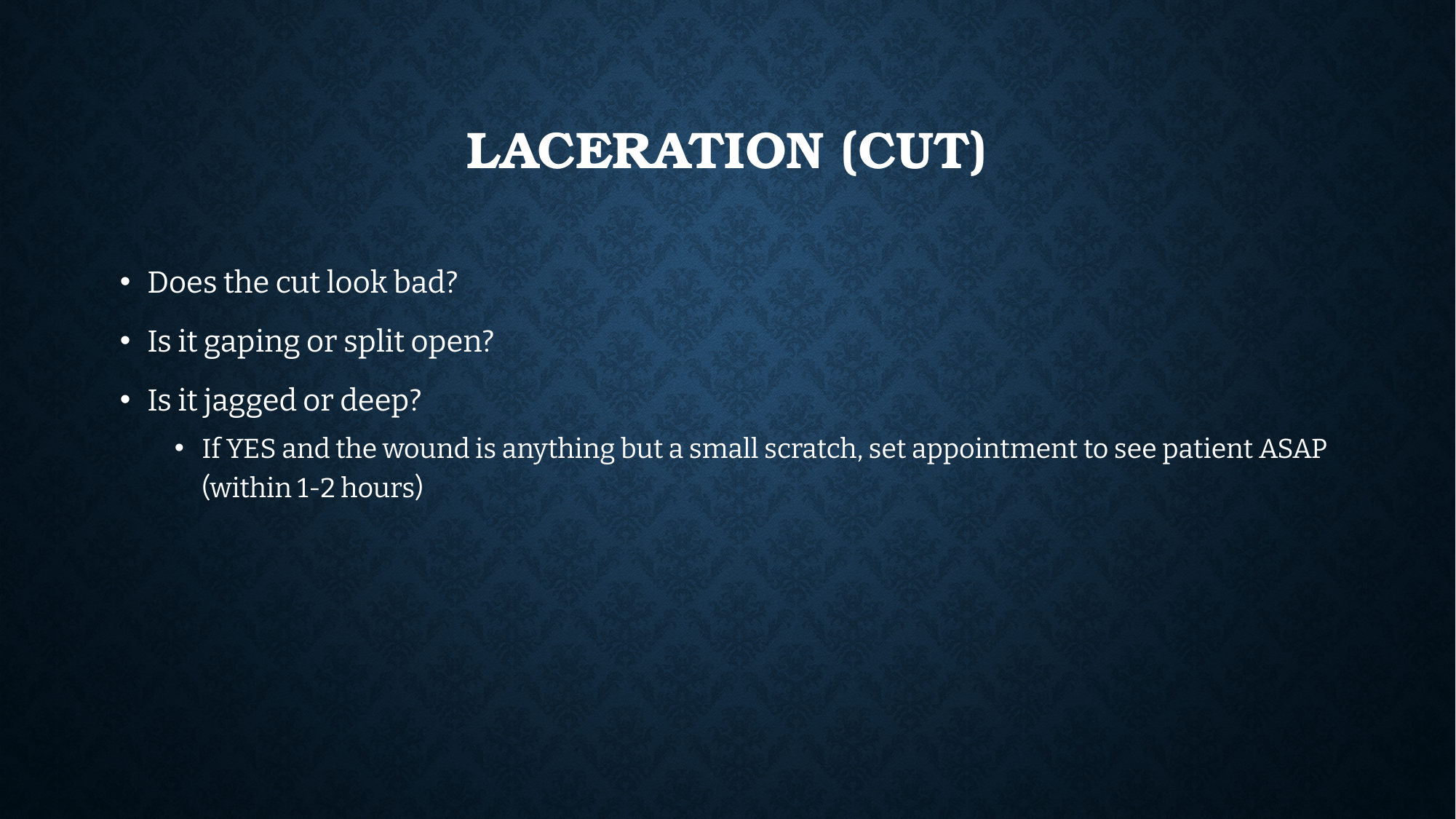

# Laceration (cut)
Does the cut look bad?
Is it gaping or split open?
Is it jagged or deep?
If YES and the wound is anything but a small scratch, set appointment to see patient ASAP (within 1-2 hours)